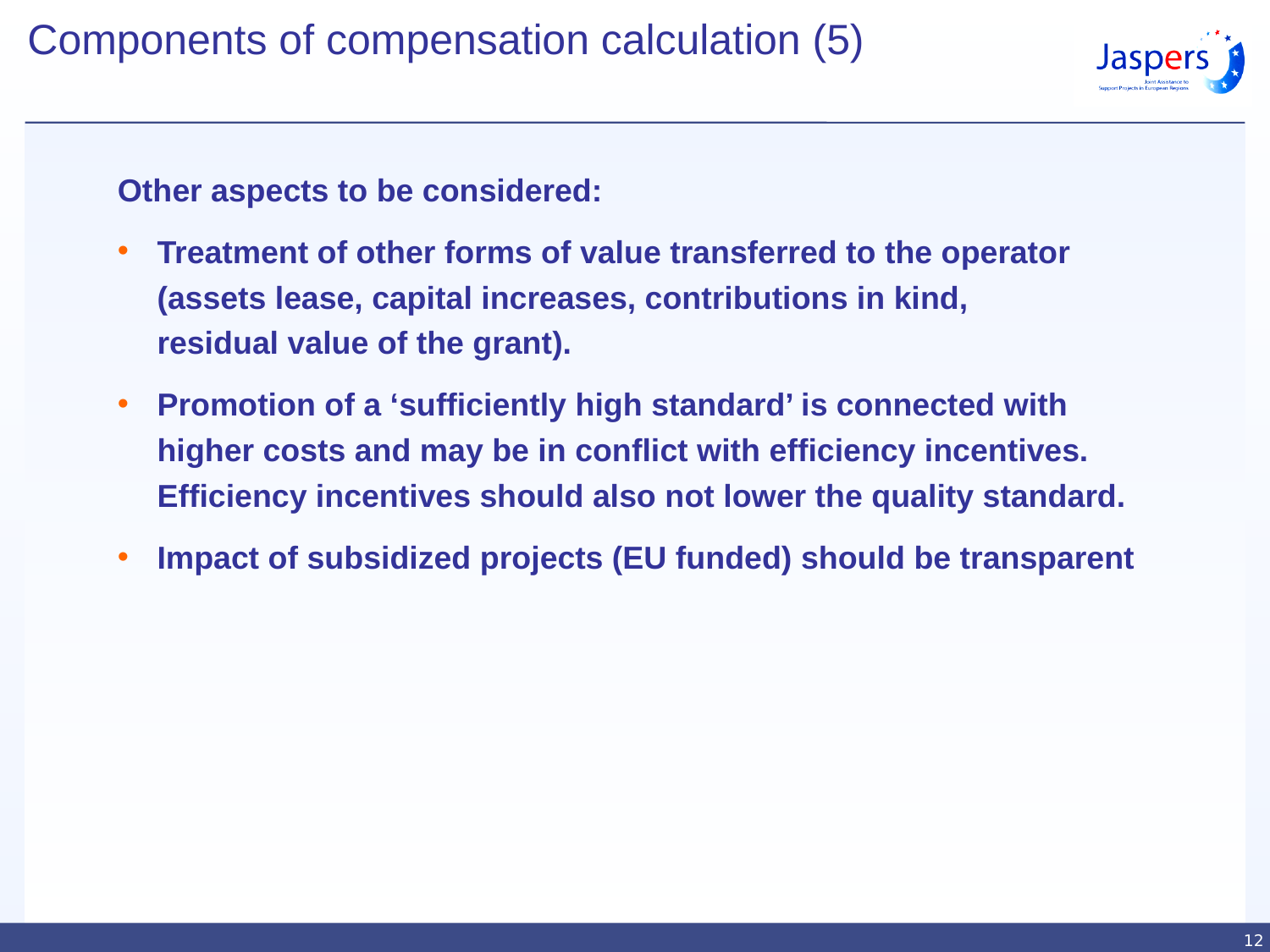

Components of compensation calculation (5)
Other aspects to be considered:
Treatment of other forms of value transferred to the operator (assets lease, capital increases, contributions in kind,
residual value of the grant).
Promotion of a ‘sufficiently high standard’ is connected with higher costs and may be in conflict with efficiency incentives. Efficiency incentives should also not lower the quality standard.
Impact of subsidized projects (EU funded) should be transparent
12